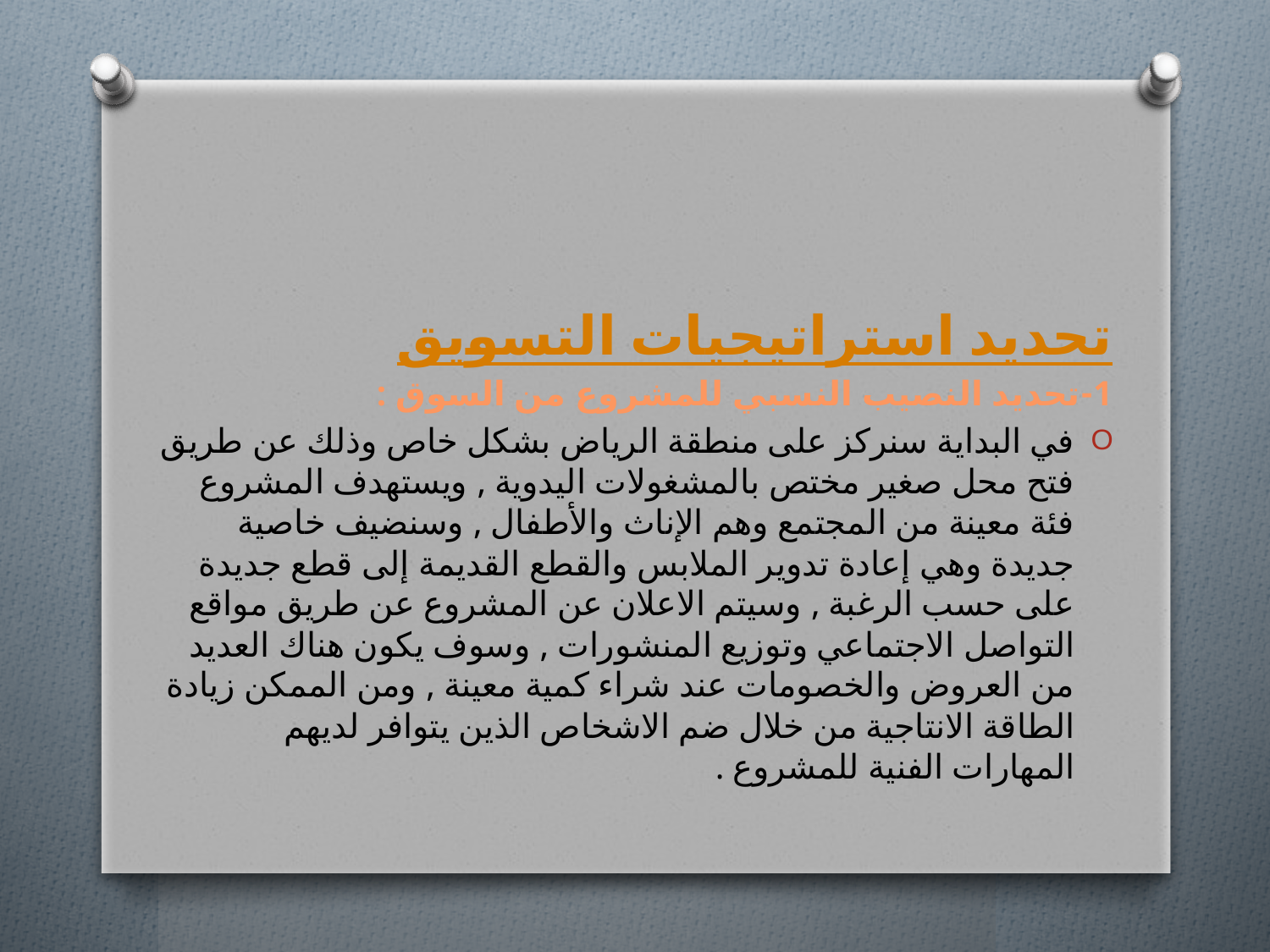

#
تحديد استراتيجيات التسويق
1-تحديد النصيب النسبي للمشروع من السوق :
في البداية سنركز على منطقة الرياض بشكل خاص وذلك عن طريق فتح محل صغير مختص بالمشغولات اليدوية , ويستهدف المشروع فئة معينة من المجتمع وهم الإناث والأطفال , وسنضيف خاصية جديدة وهي إعادة تدوير الملابس والقطع القديمة إلى قطع جديدة على حسب الرغبة , وسيتم الاعلان عن المشروع عن طريق مواقع التواصل الاجتماعي وتوزيع المنشورات , وسوف يكون هناك العديد من العروض والخصومات عند شراء كمية معينة , ومن الممكن زيادة الطاقة الانتاجية من خلال ضم الاشخاص الذين يتوافر لديهم المهارات الفنية للمشروع .